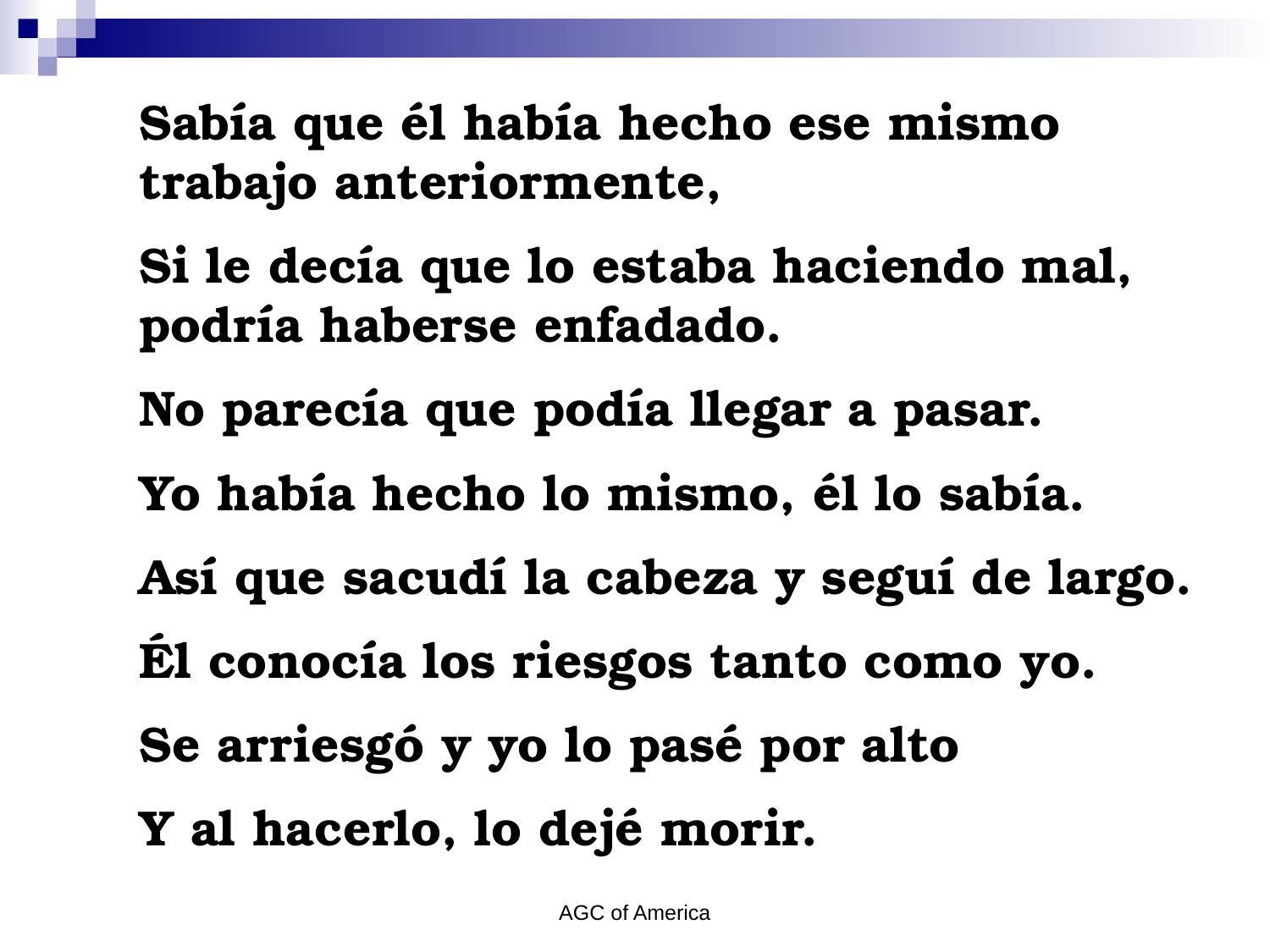

Sabía que él había hecho ese mismo trabajo anteriormente,
Si le decía que lo estaba haciendo mal, podría haberse enfadado.
No parecía que podía llegar a pasar.
Yo había hecho lo mismo, él lo sabía.
Así que sacudí la cabeza y seguí de largo.
Él conocía los riesgos tanto como yo.
Se arriesgó y yo lo pasé por alto
Y al hacerlo, lo dejé morir.

AGC of America